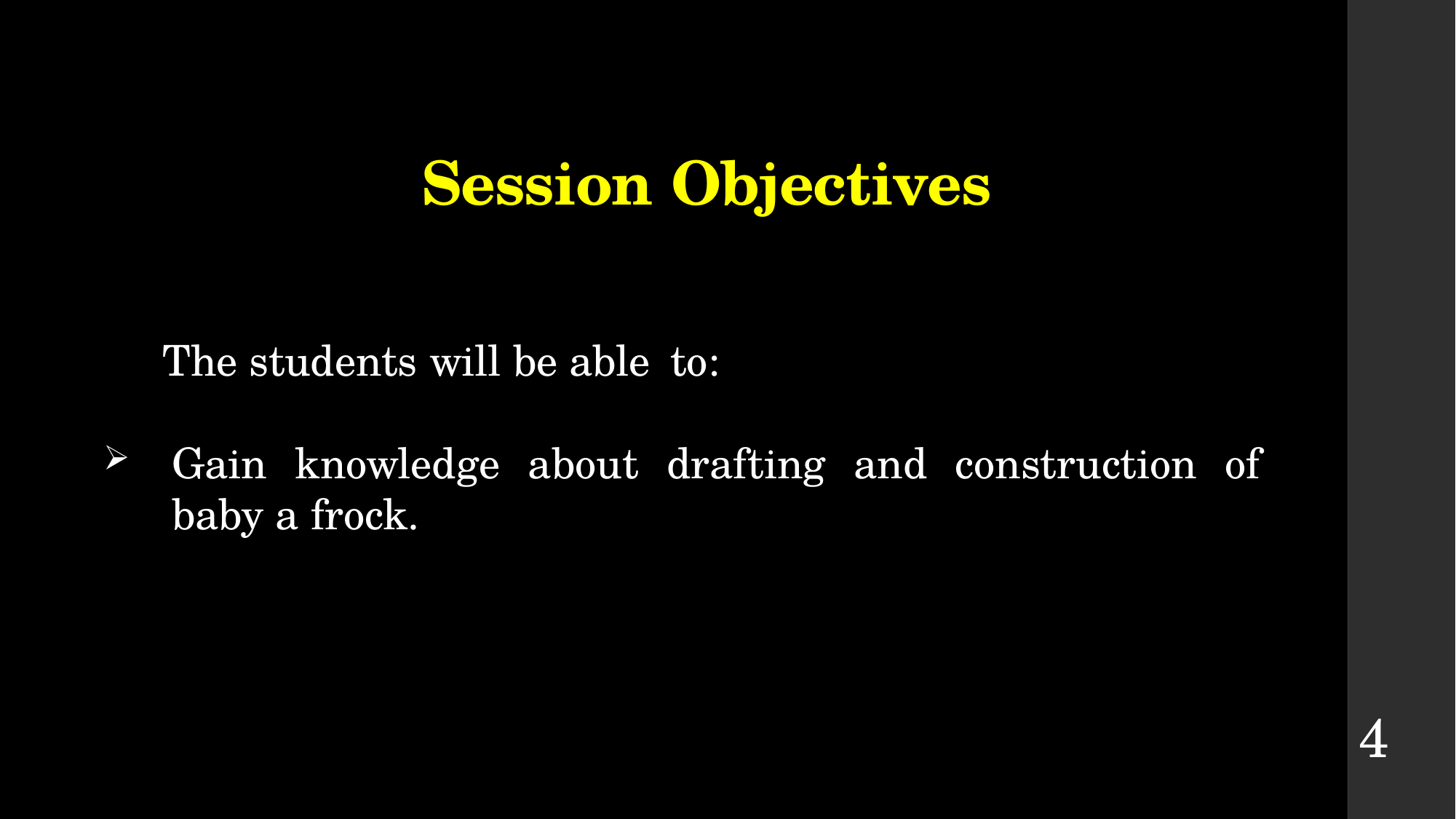

# Session Objectives
      The students will be able to:

Gain knowledge about drafting and construction of baby a frock.
4